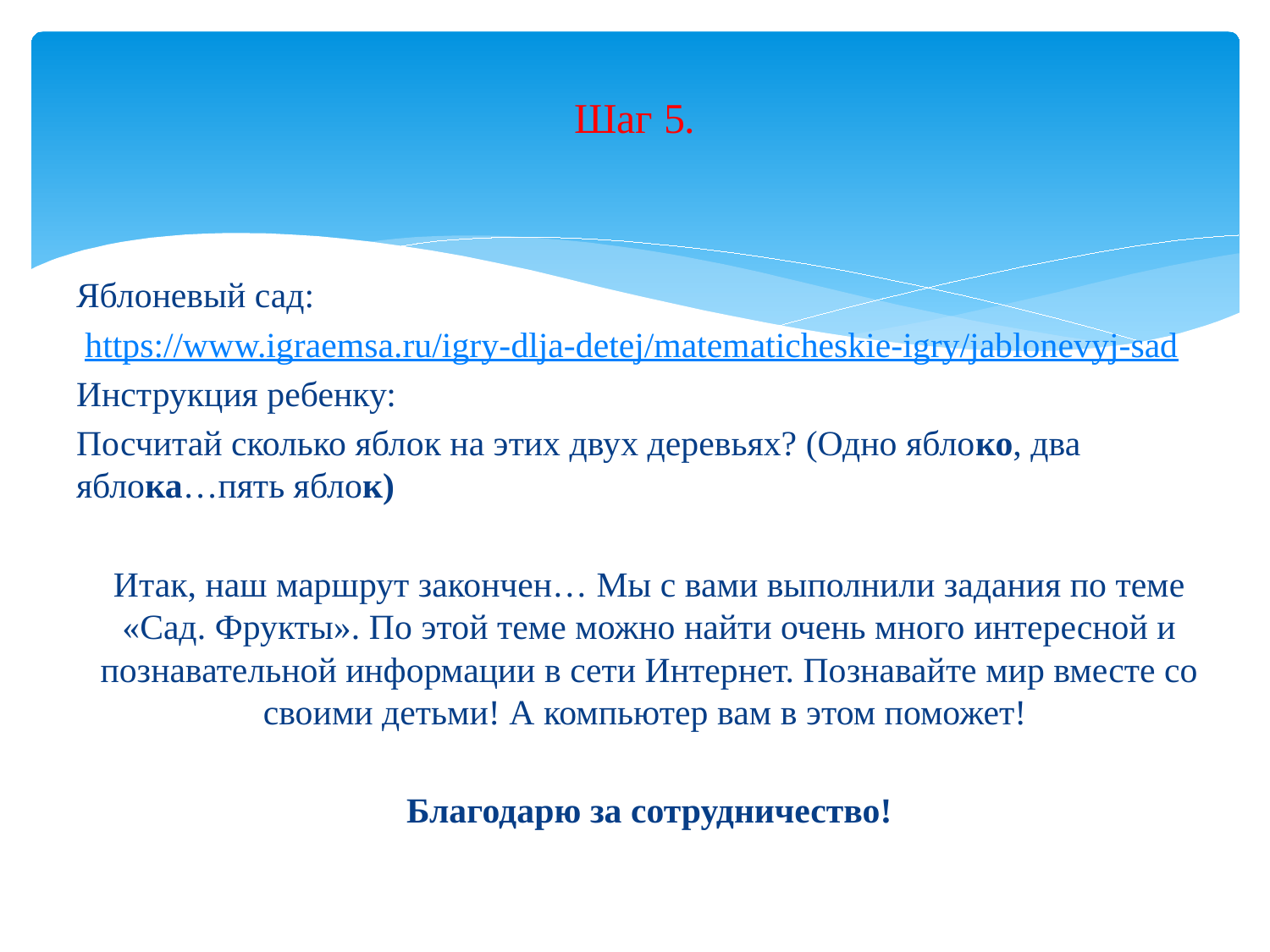

# Шаг 5.
Яблоневый сад:
 https://www.igraemsa.ru/igry-dlja-detej/matematicheskie-igry/jablonevyj-sad
Инструкция ребенку:
Посчитай сколько яблок на этих двух деревьях? (Одно яблоко, два яблока…пять яблок)

Итак, наш маршрут закончен… Мы с вами выполнили задания по теме «Сад. Фрукты». По этой теме можно найти очень много интересной и познавательной информации в сети Интернет. Познавайте мир вместе со своими детьми! А компьютер вам в этом поможет!

Благодарю за сотрудничество!